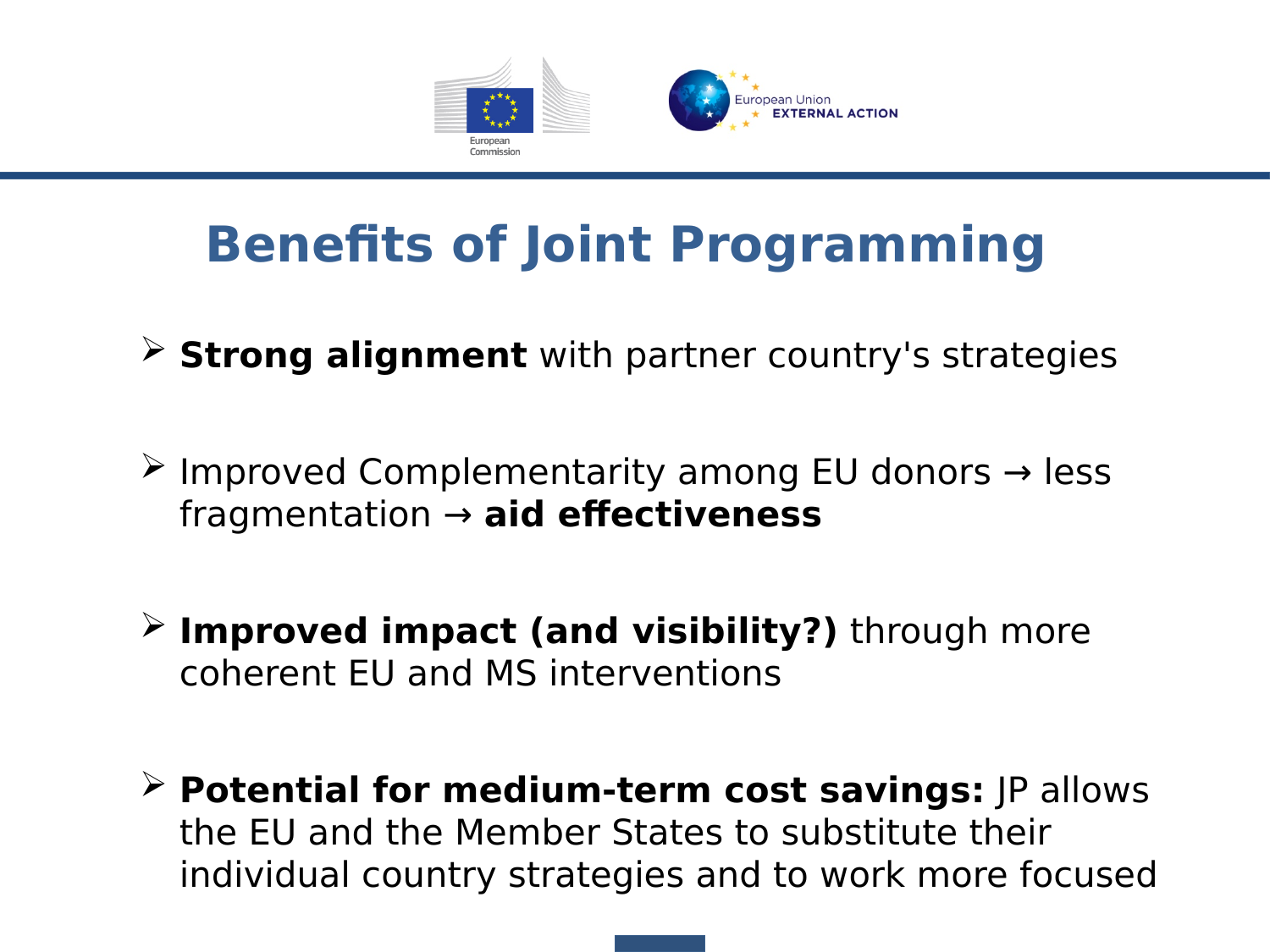

# Benefits of Joint Programming
Strong alignment with partner country's strategies

Improved Complementarity among EU donors → less fragmentation → aid effectiveness

Improved impact (and visibility?) through more coherent EU and MS interventions

Potential for medium-term cost savings: JP allows the EU and the Member States to substitute their individual country strategies and to work more focused